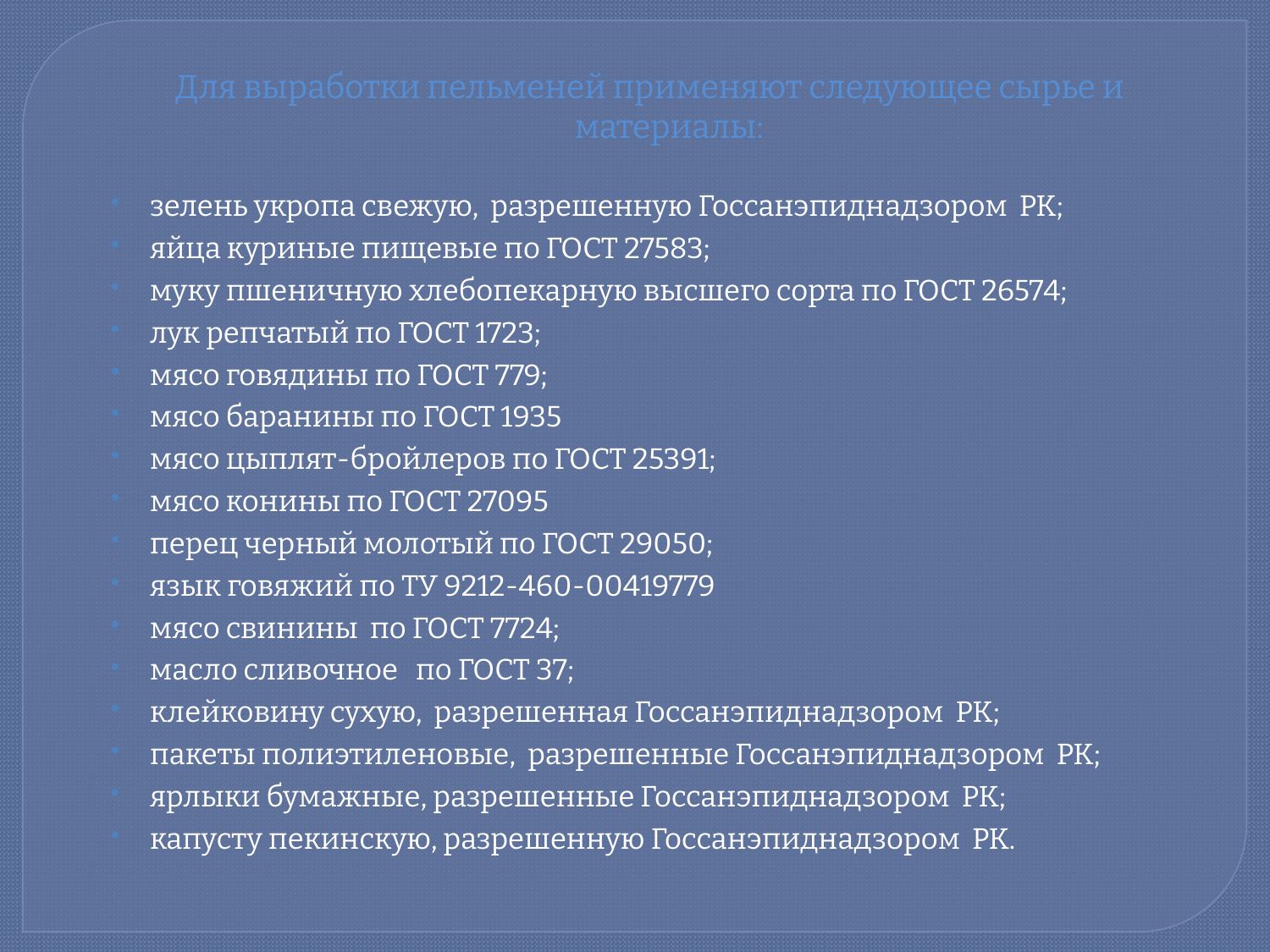

Для выработки пельменей применяют следующее сырье и материалы:

зелень укропа свежую,  разрешенную Госсанэпиднадзором  РК;
яйца куриные пищевые по ГОСТ 27583;
муку пшеничную хлебопекарную высшего сорта по ГОСТ 26574;
лук репчатый по ГОСТ 1723;
мясо говядины по ГОСТ 779;
мясо баранины по ГОСТ 1935
мясо цыплят-бройлеров по ГОСТ 25391;
мясо конины по ГОСТ 27095
перец черный молотый по ГОСТ 29050;
язык говяжий по ТУ 9212-460-00419779
мясо свинины  по ГОСТ 7724;
масло сливочное   по ГОСТ 37;
клейковину сухую,  разрешенная Госсанэпиднадзором  РК;
пакеты полиэтиленовые,  разрешенные Госсанэпиднадзором  РК;
ярлыки бумажные, разрешенные Госсанэпиднадзором  РК;
капусту пекинскую, разрешенную Госсанэпиднадзором  РК.